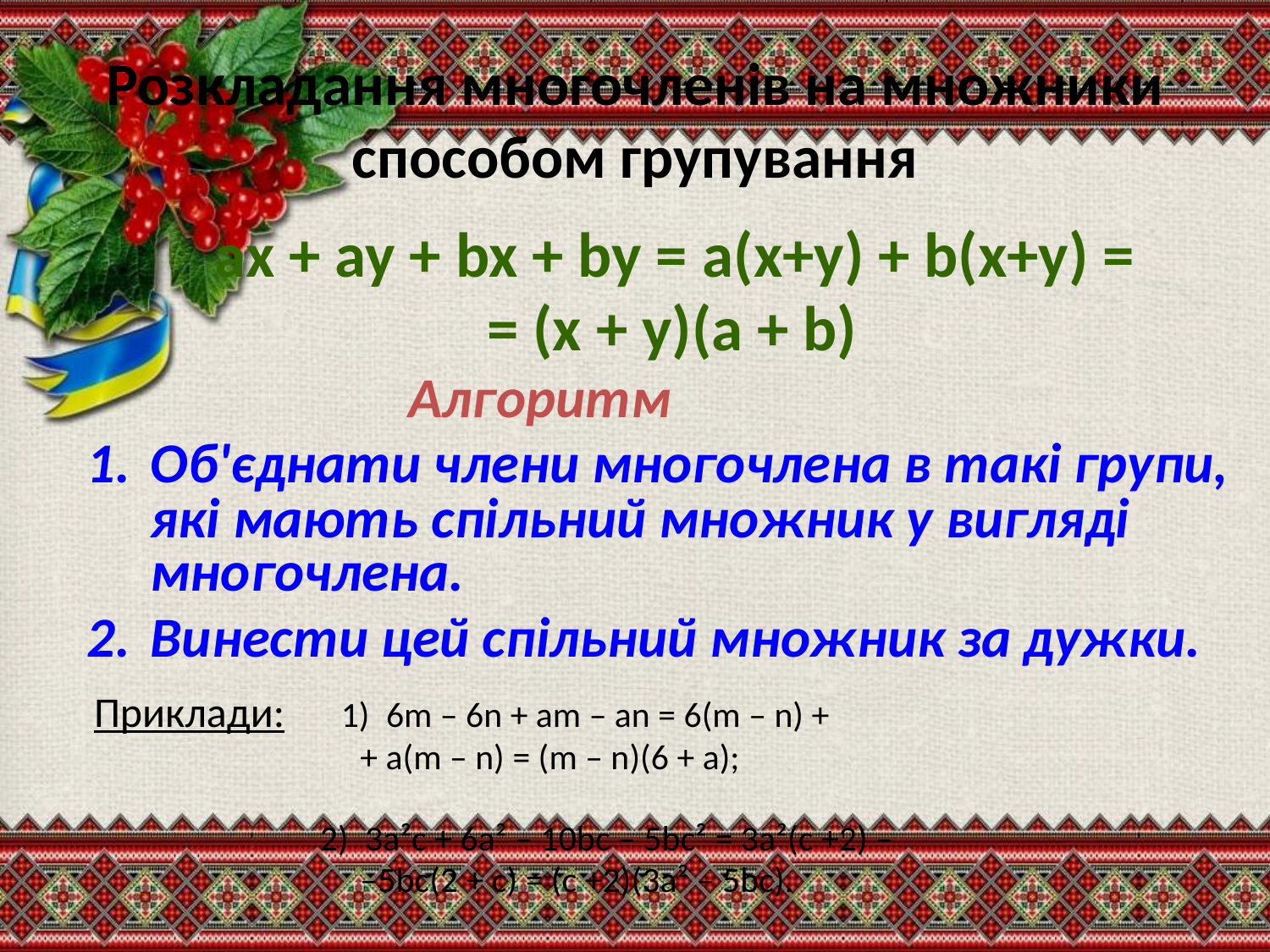

# Розкладання многочленів на множники способом групування
 ax + ay + bx + by = a(х+y) + b(x+y) =
= (x + y)(a + b)
                                        Алгоритм
Об'єднати члени многочлена в такі групи, які мають спільний множник у вигляді многочлена.
Винести цей спільний множник за дужки.

 Приклади:       1)  6m – 6n + am – an = 6(m – n) +
                                  + a(m – n) = (m – n)(6 + a);

                             2)  3a²c + 6a² – 10bc – 5bc² = 3a²(c +2) –
                                  –5bc(2 + c) = (c +2)(3a² – 5bc).